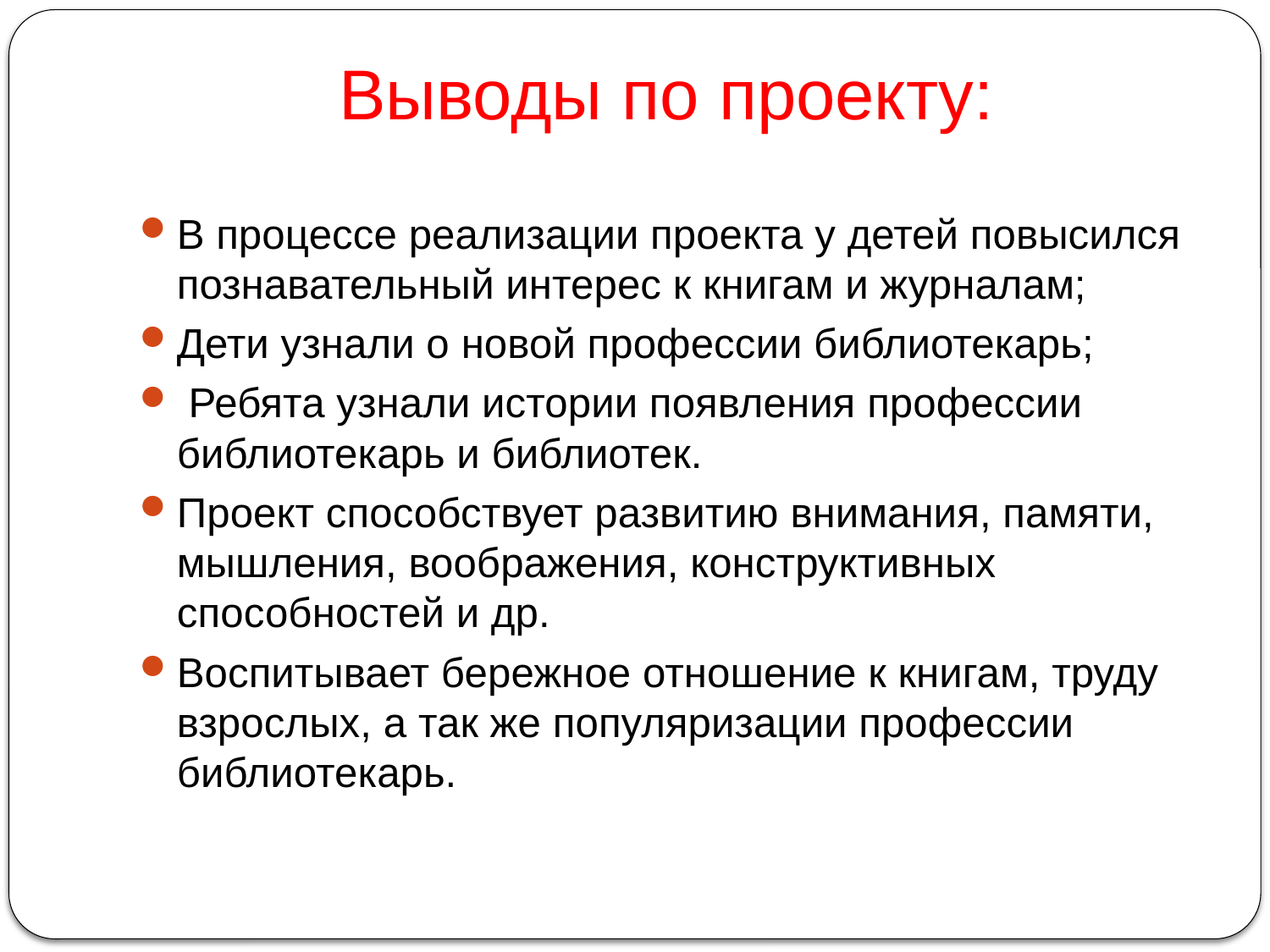

# Выводы по проекту:
В процессе реализации проекта у детей повысился познавательный интерес к книгам и журналам;
Дети узнали о новой профессии библиотекарь;
 Ребята узнали истории появления профессии библиотекарь и библиотек.
Проект способствует развитию внимания, памяти, мышления, воображения, конструктивных способностей и др.
Воспитывает бережное отношение к книгам, труду взрослых, а так же популяризации профессии библиотекарь.